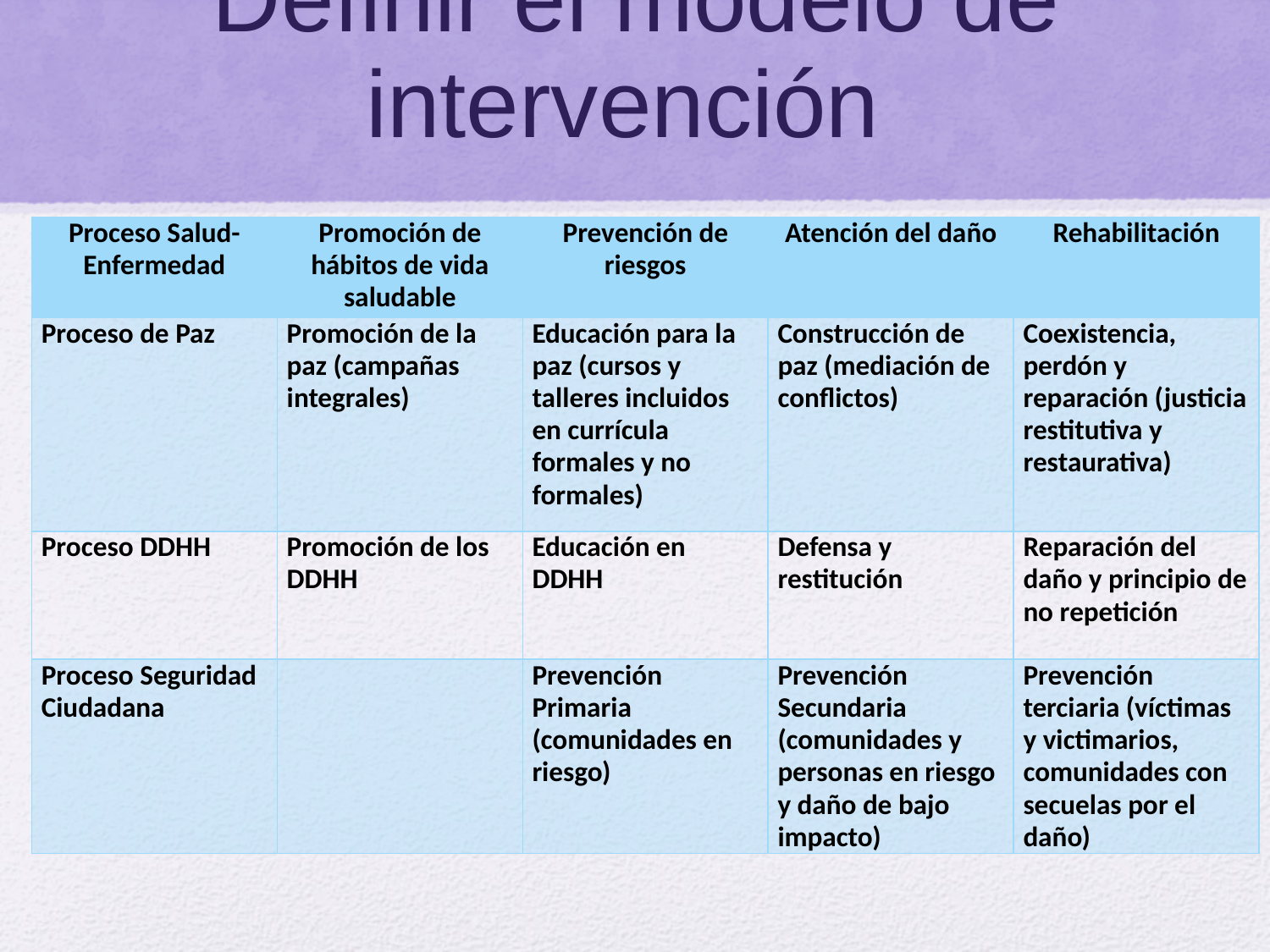

# Definir el modelo de intervención
| Proceso Salud-Enfermedad | Promoción de hábitos de vida saludable | Prevención de riesgos | Atención del daño | Rehabilitación |
| --- | --- | --- | --- | --- |
| Proceso de Paz | Promoción de la paz (campañas integrales) | Educación para la paz (cursos y talleres incluidos en currícula formales y no formales) | Construcción de paz (mediación de conflictos) | Coexistencia, perdón y reparación (justicia restitutiva y restaurativa) |
| Proceso DDHH | Promoción de los DDHH | Educación en DDHH | Defensa y restitución | Reparación del daño y principio de no repetición |
| Proceso Seguridad Ciudadana |  | Prevención Primaria (comunidades en riesgo) | Prevención Secundaria (comunidades y personas en riesgo y daño de bajo impacto) | Prevención terciaria (víctimas y victimarios, comunidades con secuelas por el daño) |